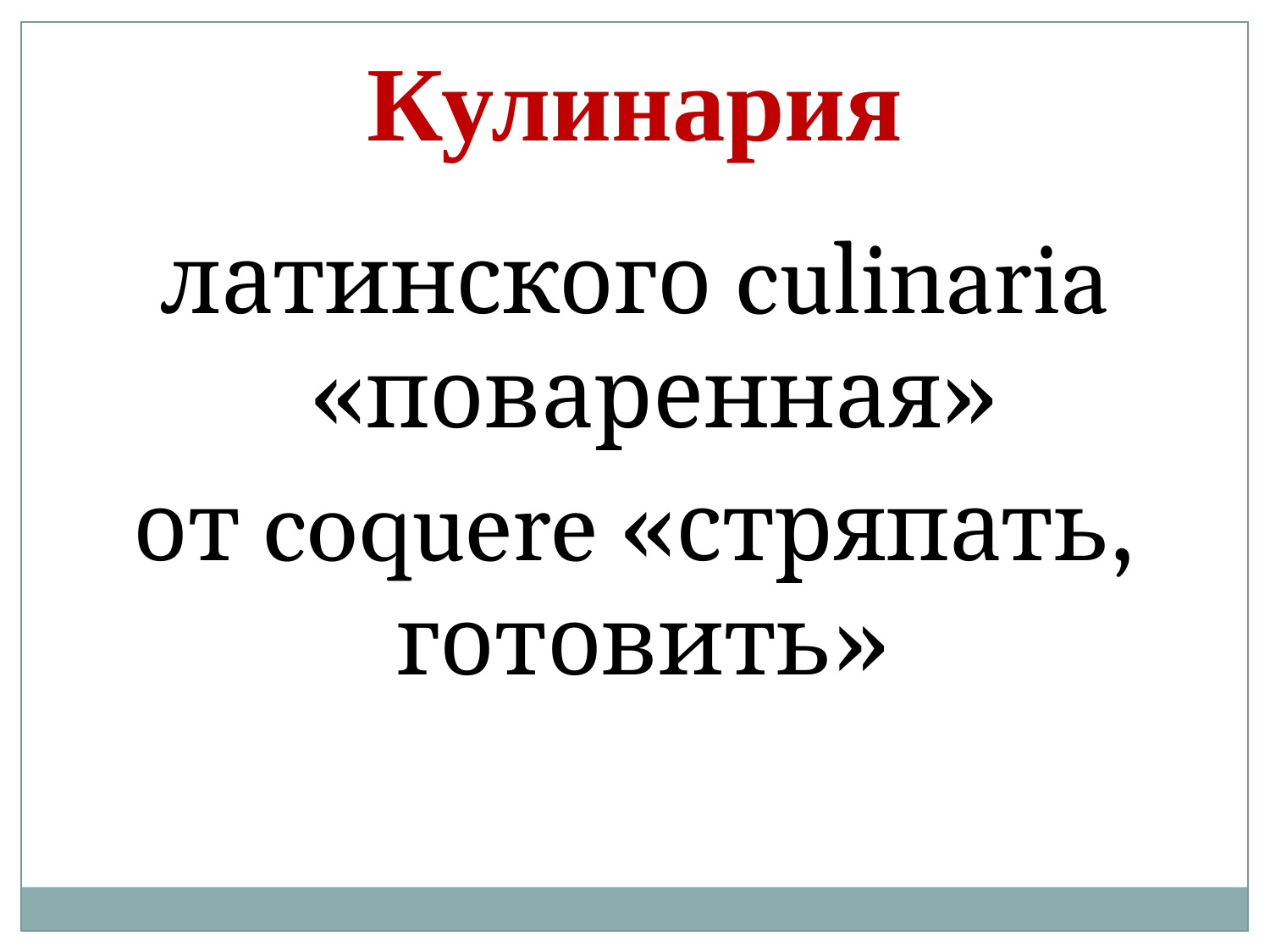

Кулинария
латинского culinaria «поваренная»
от coquere «стряпать, готовить»